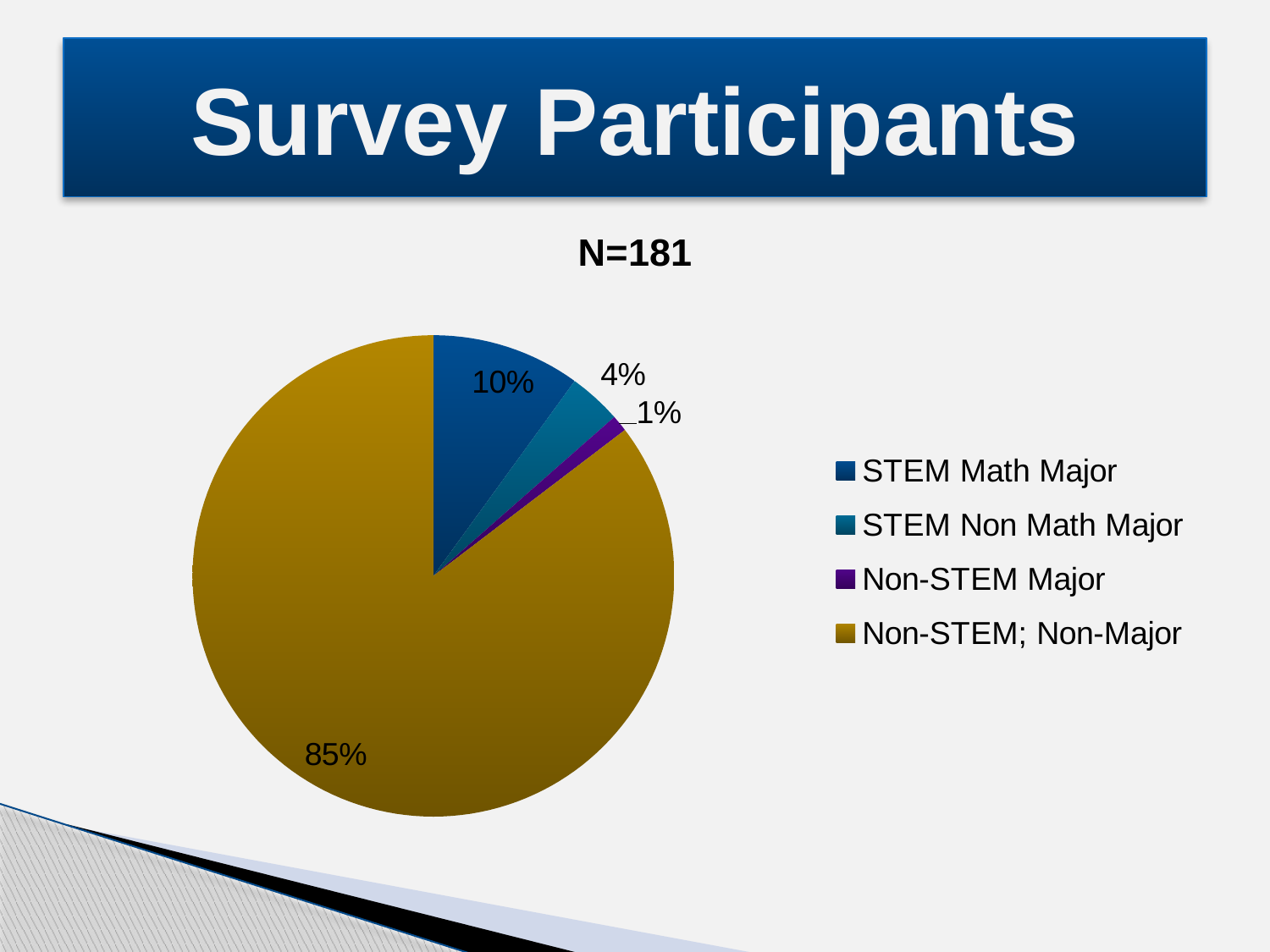

# Survey Participants

### Chart: N=181

| Category | Sales |
|---|---|
| STEM Math Major | 9.0 |
| STEM Non Math Major | 3.2 |
| Non-STEM Major | 1.0 |
| Non-STEM; Non-Major | 77.0 |